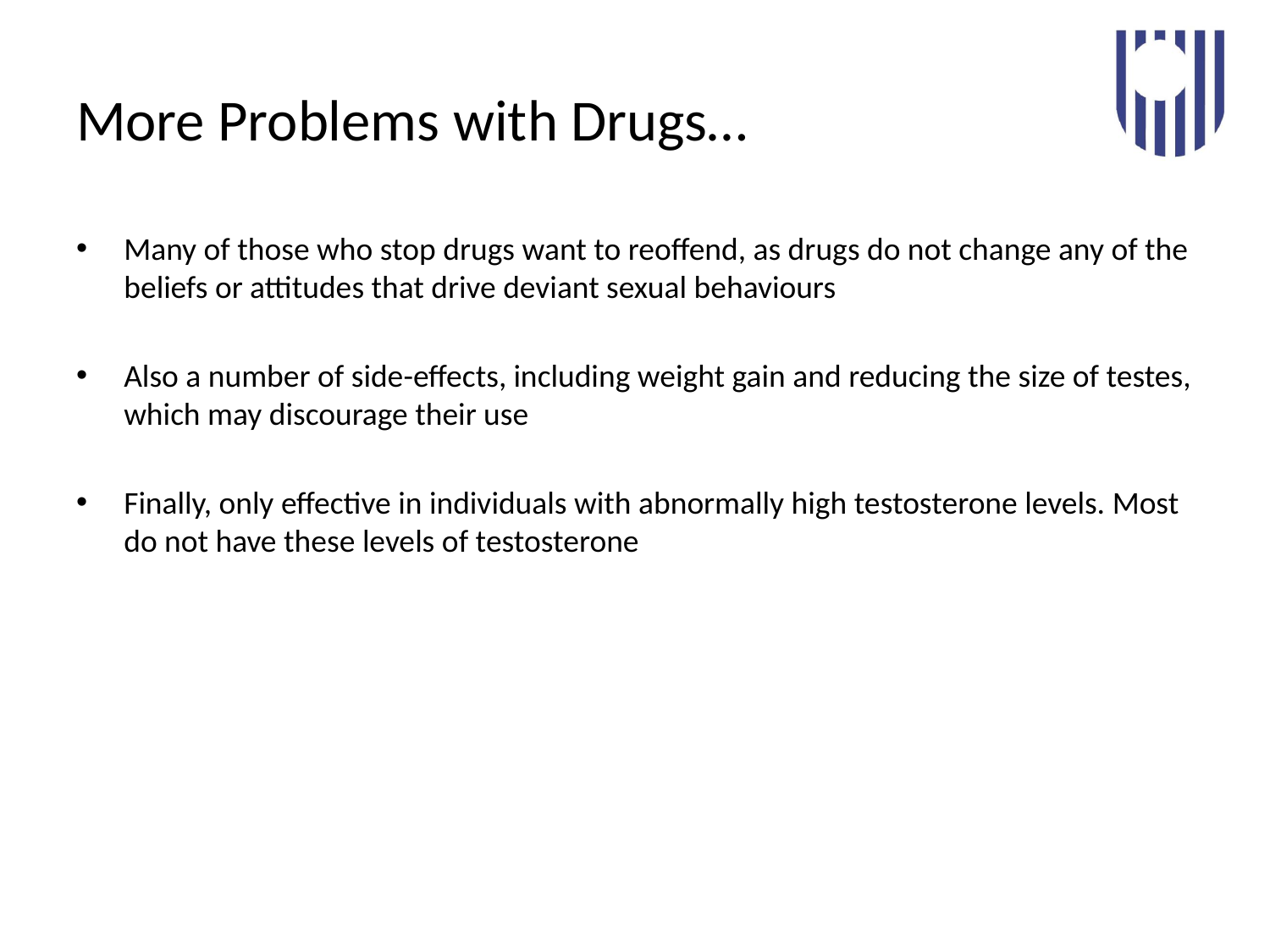

# More Problems with Drugs…
Many of those who stop drugs want to reoffend, as drugs do not change any of the beliefs or attitudes that drive deviant sexual behaviours

Also a number of side-effects, including weight gain and reducing the size of testes, which may discourage their use

Finally, only effective in individuals with abnormally high testosterone levels. Most do not have these levels of testosterone